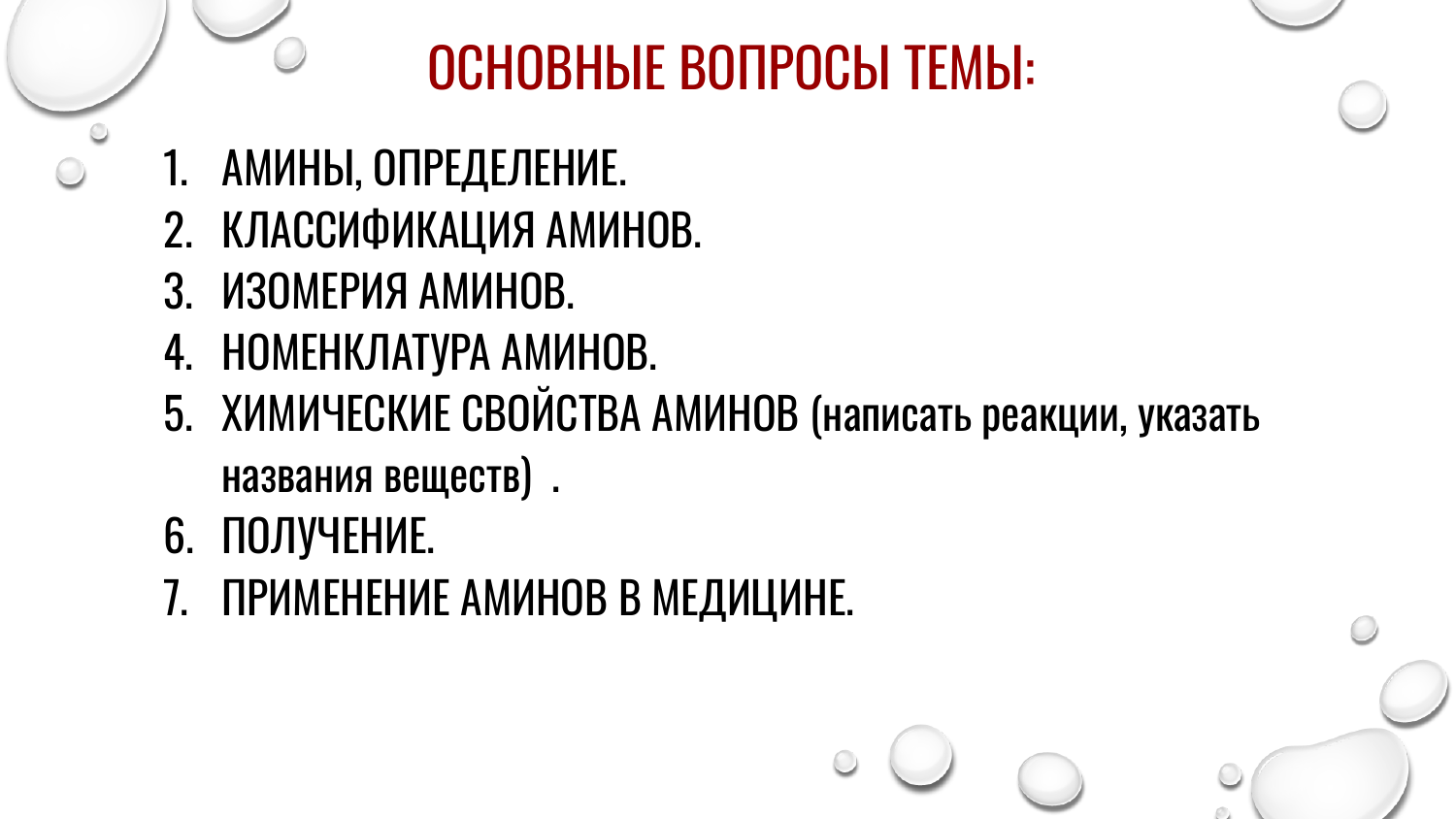

# ОСНОВНЫЕ ВОПРОСЫ ТЕМЫ:

АМИНЫ, ОПРЕДЕЛЕНИЕ.
КЛАССИФИКАЦИЯ АМИНОВ.
ИЗОМЕРИЯ АМИНОВ.
НОМЕНКЛАТУРА АМИНОВ.
ХИМИЧЕСКИЕ СВОЙСТВА АМИНОВ (написать реакции, указать названия веществ)  .
ПОЛУЧЕНИЕ.
ПРИМЕНЕНИЕ АМИНОВ В МЕДИЦИНЕ.